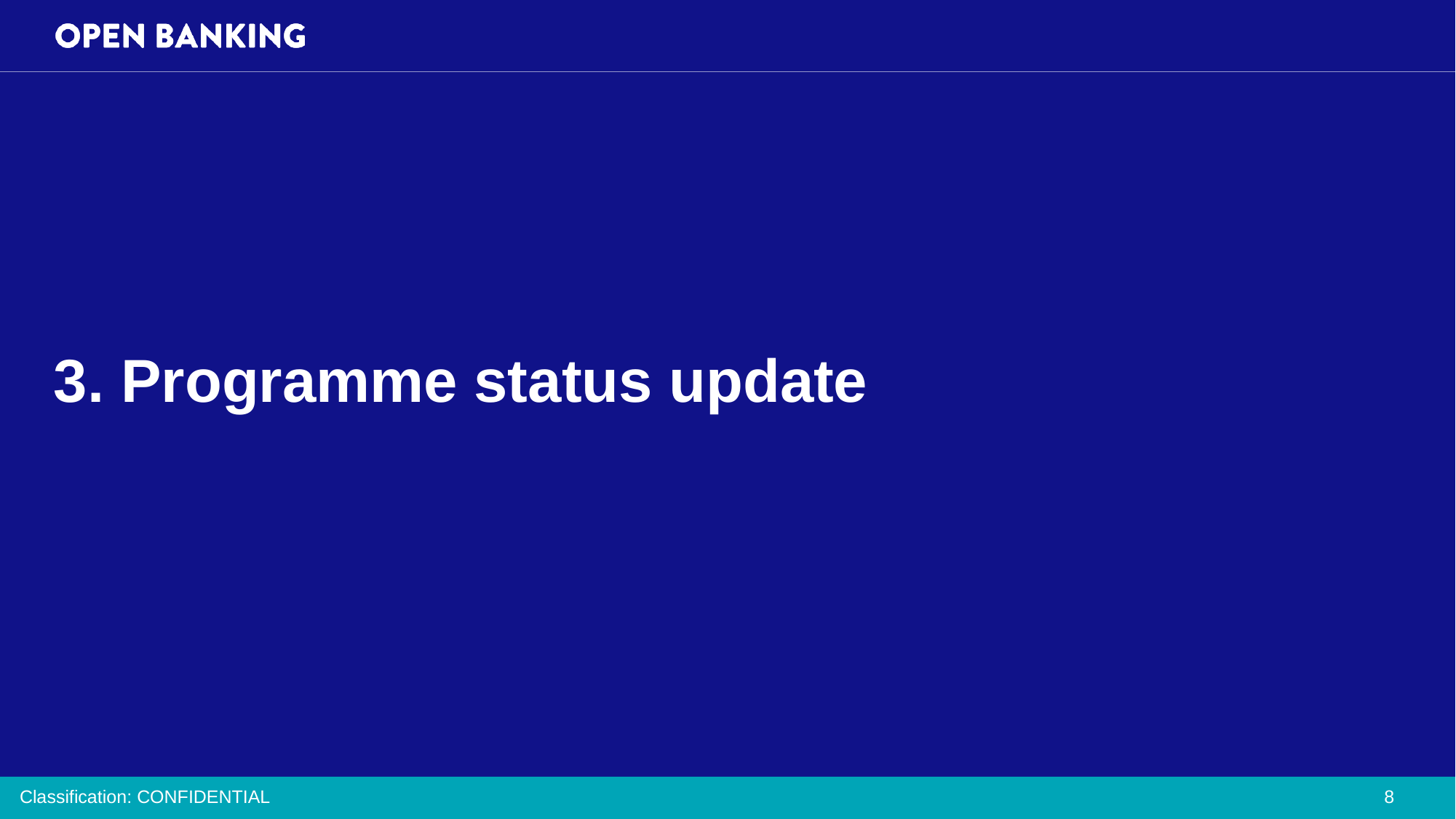

# 3. Programme status update
Classification: CONFIDENTIAL
8